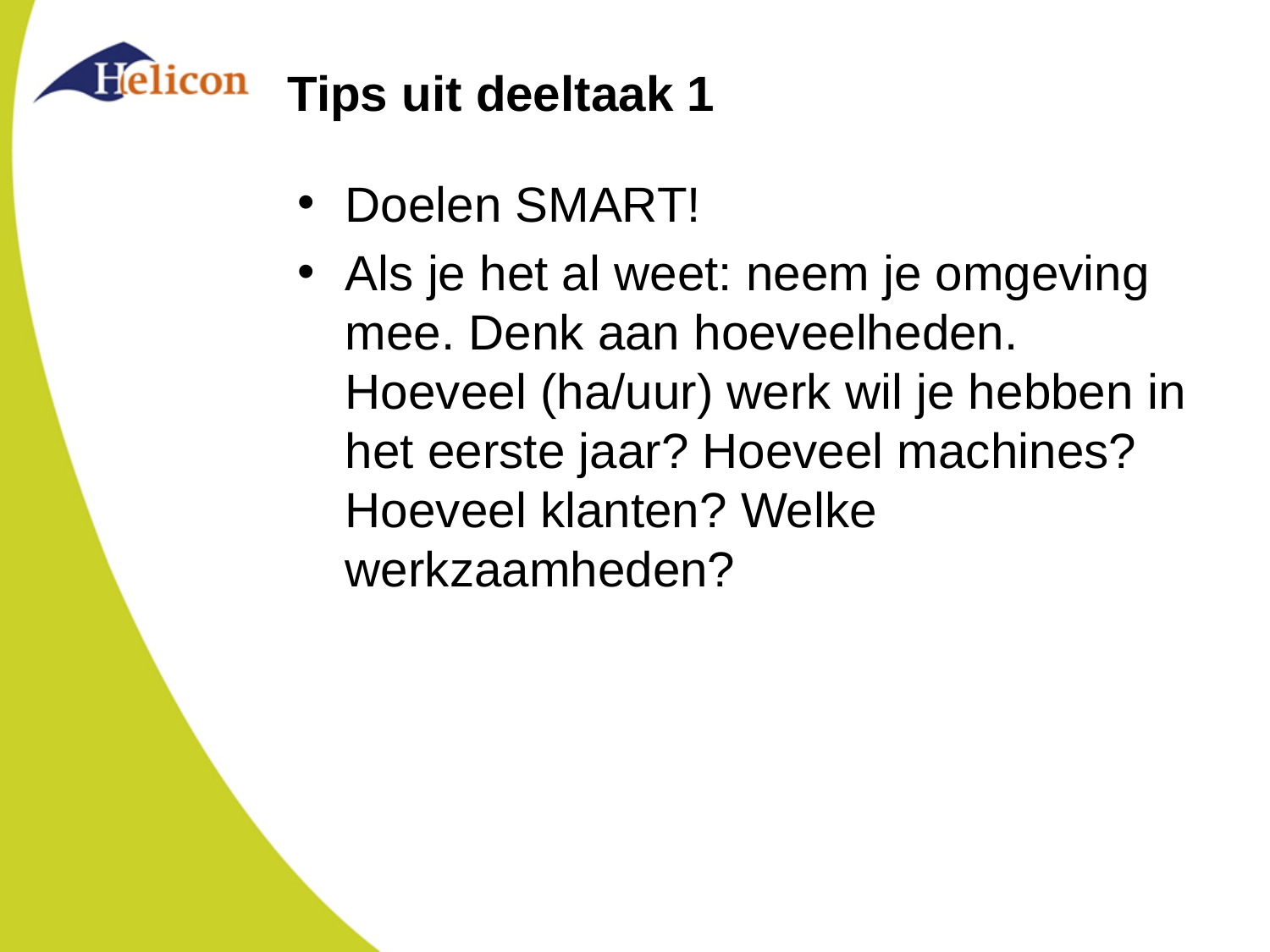

# Tips uit deeltaak 1
Doelen SMART!
Als je het al weet: neem je omgeving mee. Denk aan hoeveelheden. Hoeveel (ha/uur) werk wil je hebben in het eerste jaar? Hoeveel machines? Hoeveel klanten? Welke werkzaamheden?